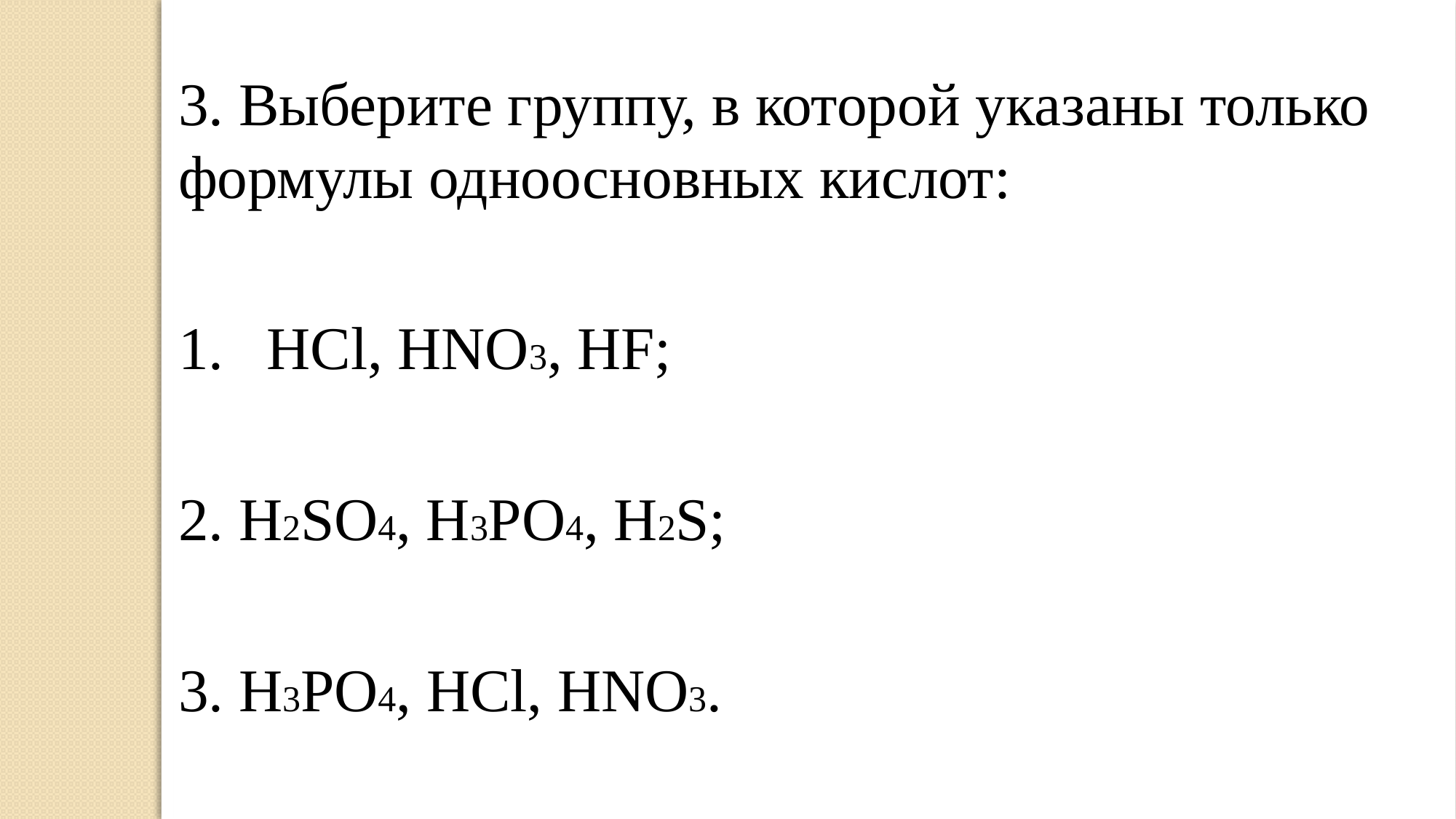

3. Выберите группу, в которой указаны только формулы одноосновных кислот:

HCl, HNO3, HF;

2. H2SO4, H3PO4, H2S;

3. H3PO4, HCl, HNO3.